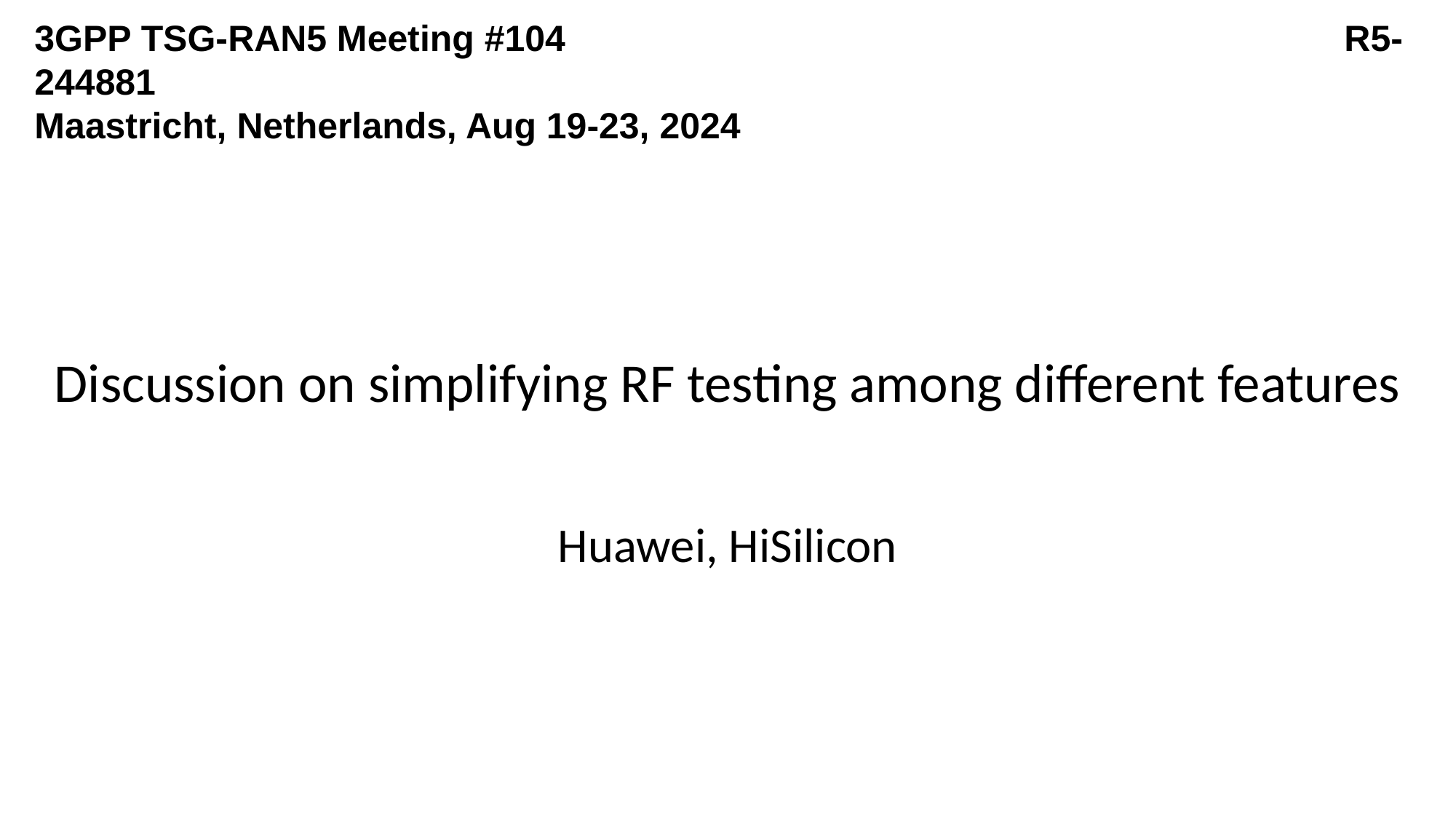

3GPP TSG-RAN5 Meeting #104  							R5-244881
Maastricht, Netherlands, Aug 19-23, 2024
# Discussion on simplifying RF testing among different features
Huawei, HiSilicon